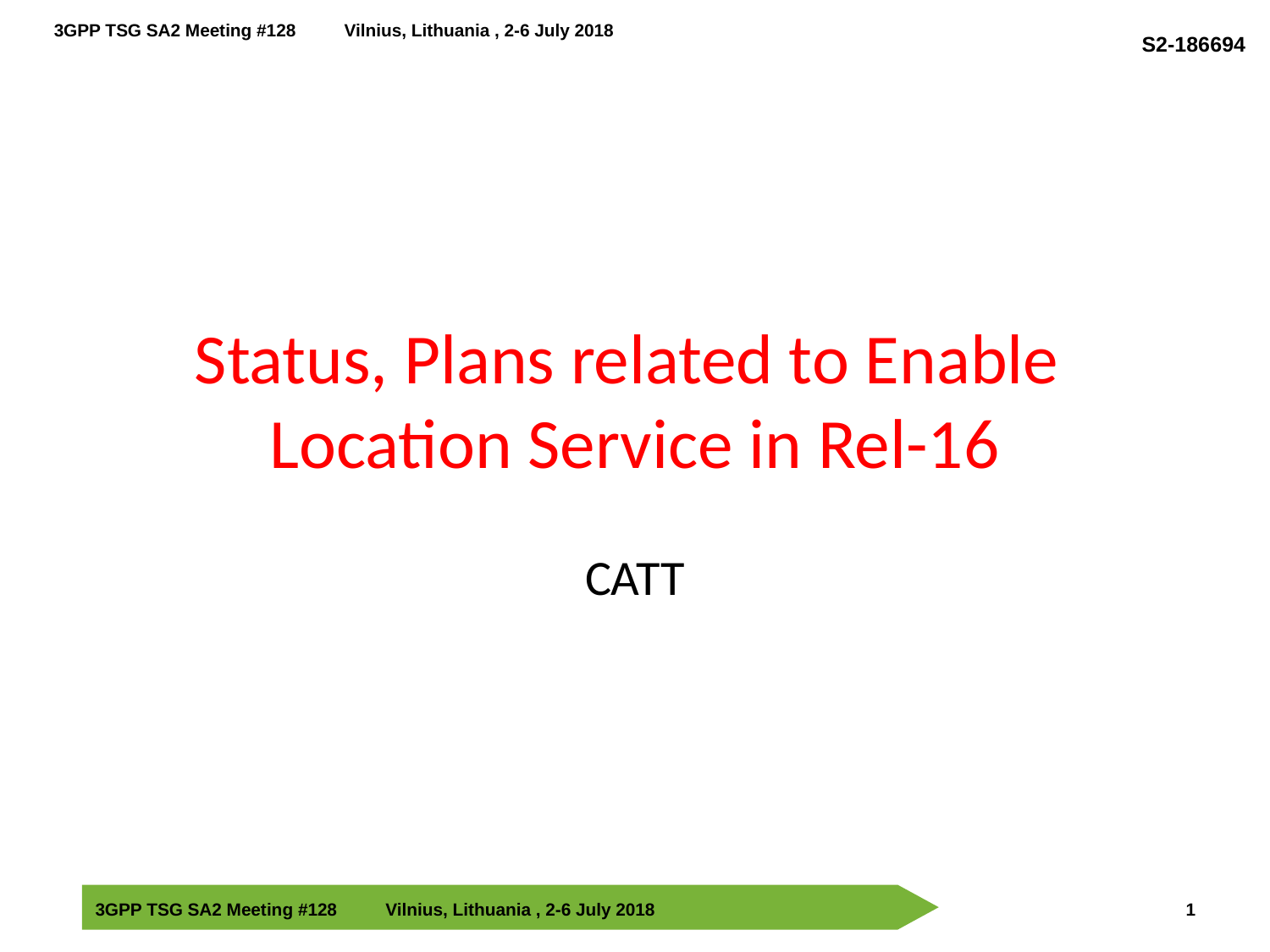

# Status, Plans related to Enable Location Service in Rel-16
CATT